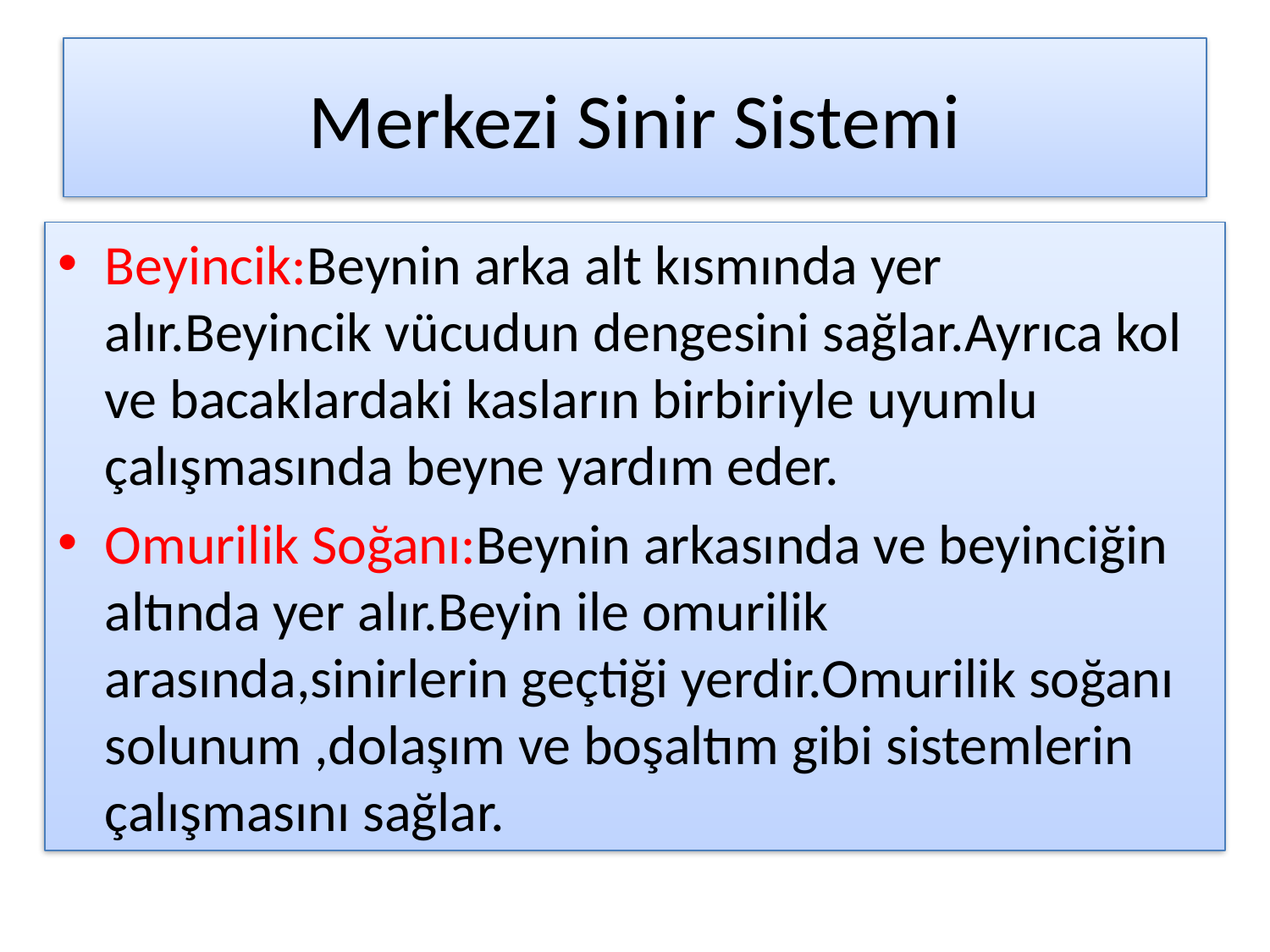

# Merkezi Sinir Sistemi
Beyincik:Beynin arka alt kısmında yer alır.Beyincik vücudun dengesini sağlar.Ayrıca kol ve bacaklardaki kasların birbiriyle uyumlu çalışmasında beyne yardım eder.
Omurilik Soğanı:Beynin arkasında ve beyinciğin altında yer alır.Beyin ile omurilik arasında,sinirlerin geçtiği yerdir.Omurilik soğanı solunum ,dolaşım ve boşaltım gibi sistemlerin çalışmasını sağlar.